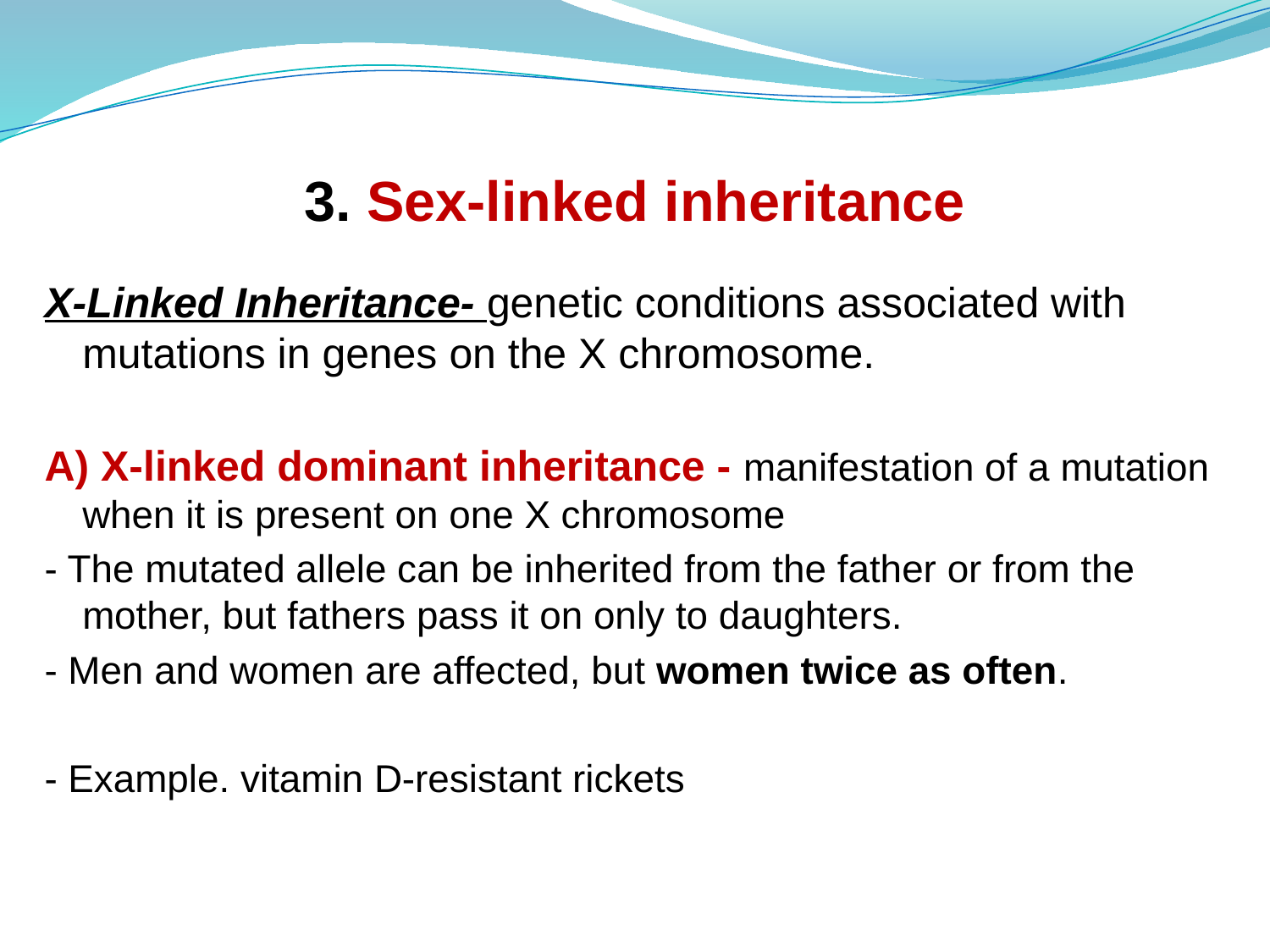

# 3. Sex-linked inheritance
X-Linked Inheritance- genetic conditions associated with mutations in genes on the X chromosome.

А) X-linked dominant inheritance - manifestation of a mutation when it is present on one X chromosome
- The mutated allele can be inherited from the father or from the mother, but fathers pass it on only to daughters.
- Men and women are affected, but women twice as often.

- Example. vitamin D-resistant rickets